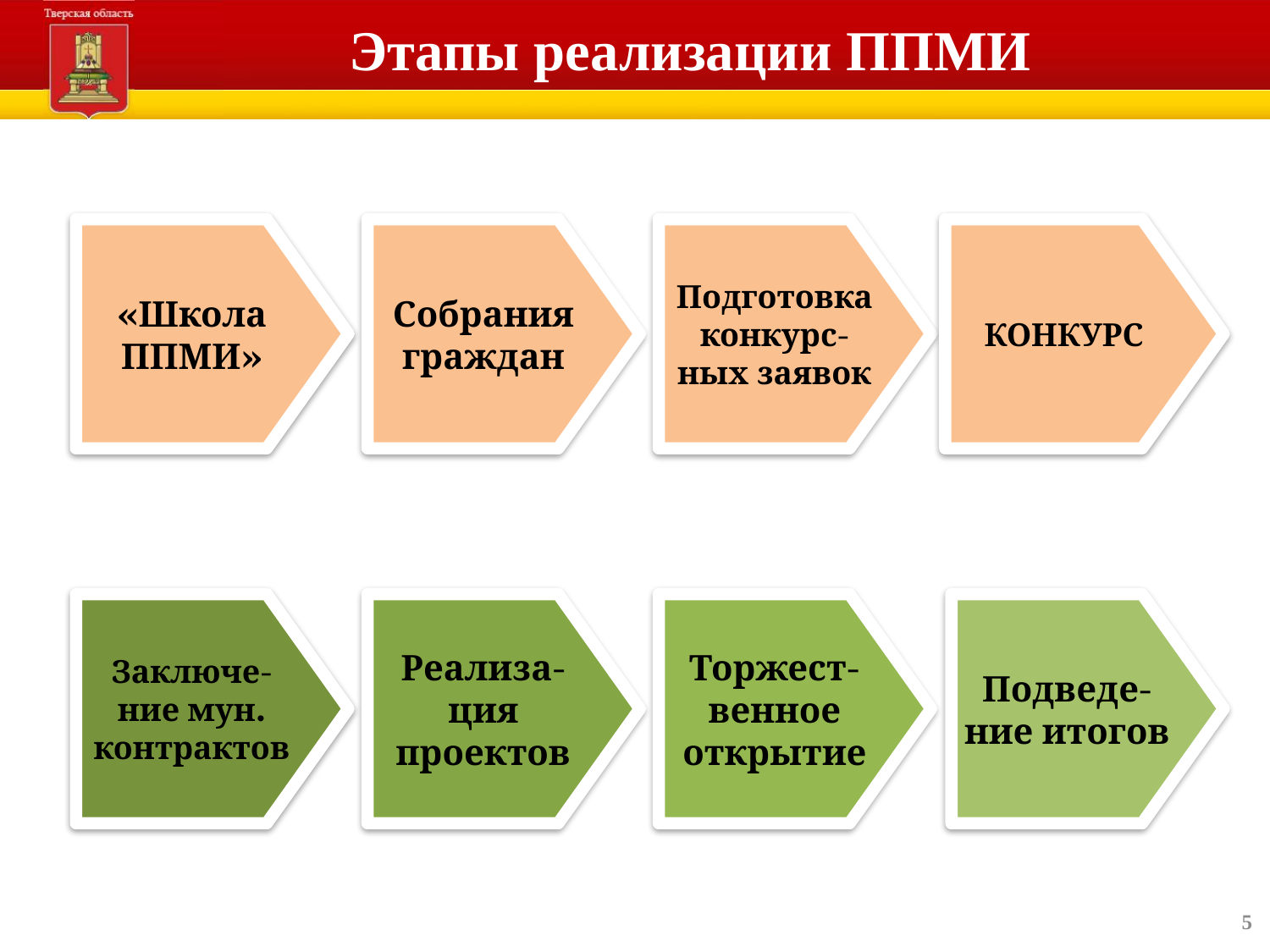

# Этапы реализации ППМИ
КОНКУРС
Собрания граждан
Подготовка конкурс-ных заявок
«Школа ППМИ»
Реализа-ция проектов
Торжест-венное открытие
Заключе-ние мун. контрактов
Подведе-ние итогов
5